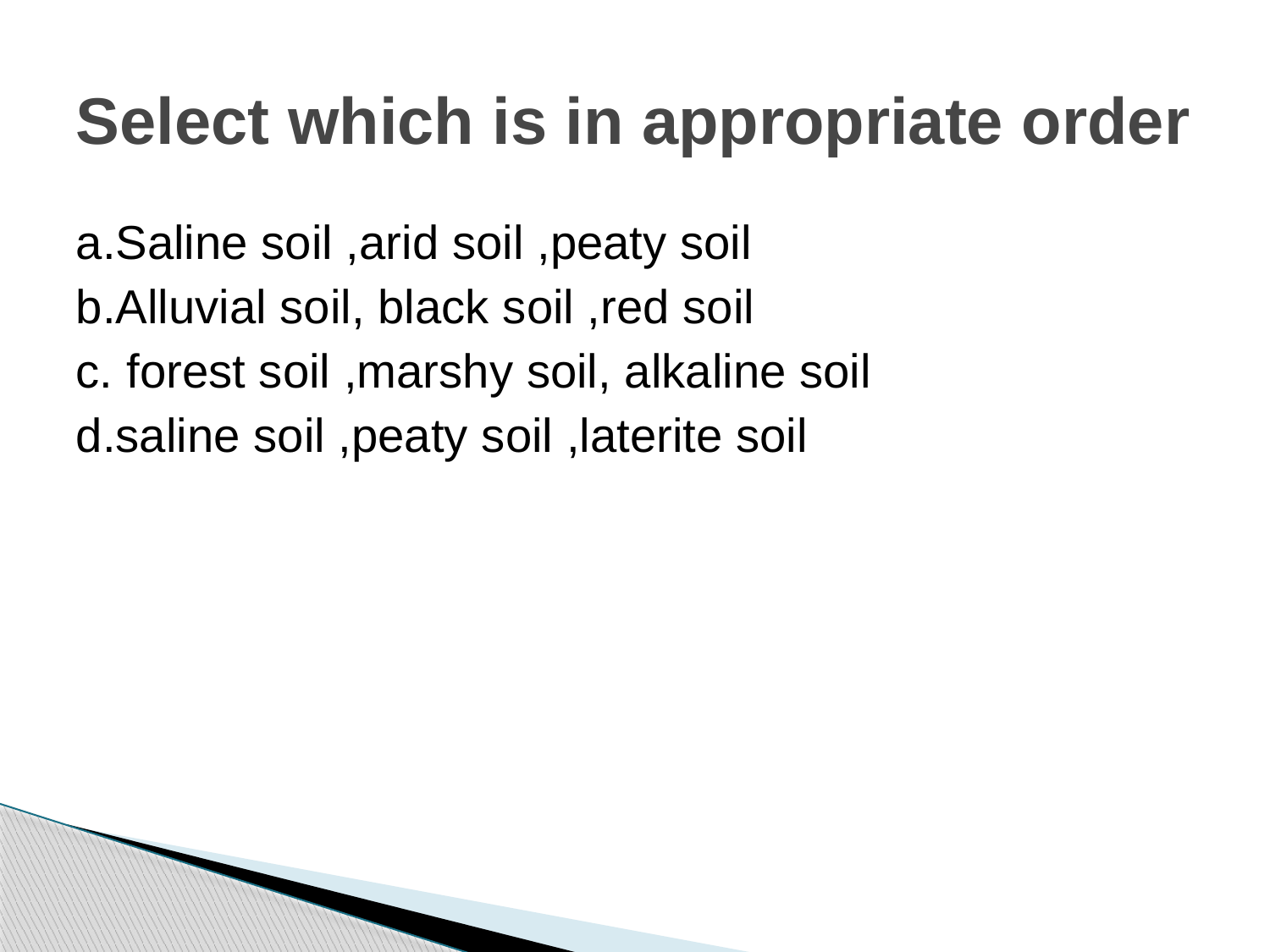

# Select which is in appropriate order
a.Saline soil ,arid soil ,peaty soil
b.Alluvial soil, black soil ,red soil
c. forest soil ,marshy soil, alkaline soil
d.saline soil ,peaty soil ,laterite soil